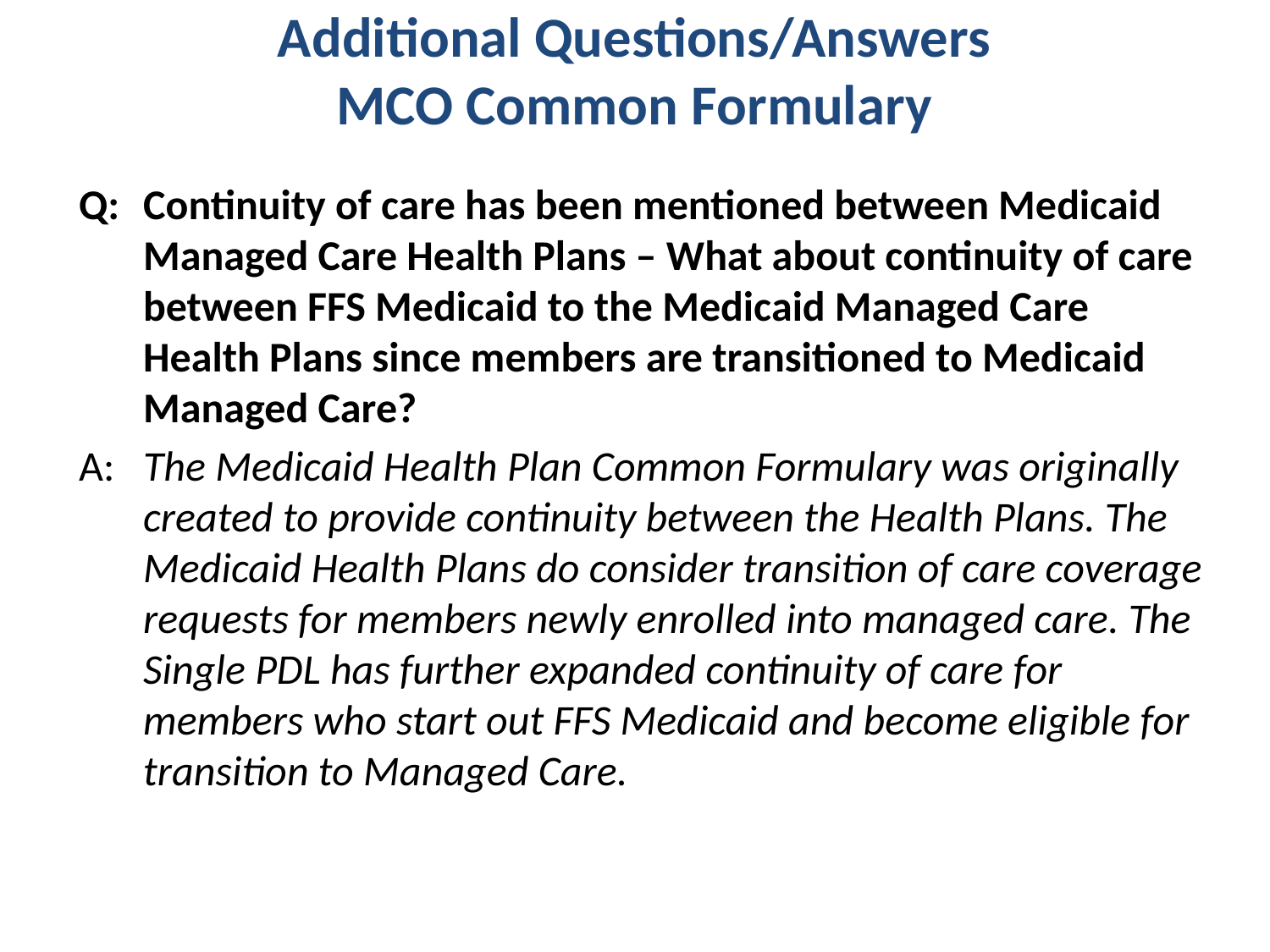

# Additional Questions/Answers MCO Common Formulary
Q:	Continuity of care has been mentioned between Medicaid Managed Care Health Plans – What about continuity of care between FFS Medicaid to the Medicaid Managed Care Health Plans since members are transitioned to Medicaid Managed Care?
A: 	The Medicaid Health Plan Common Formulary was originally created to provide continuity between the Health Plans. The Medicaid Health Plans do consider transition of care coverage requests for members newly enrolled into managed care. The Single PDL has further expanded continuity of care for members who start out FFS Medicaid and become eligible for transition to Managed Care.